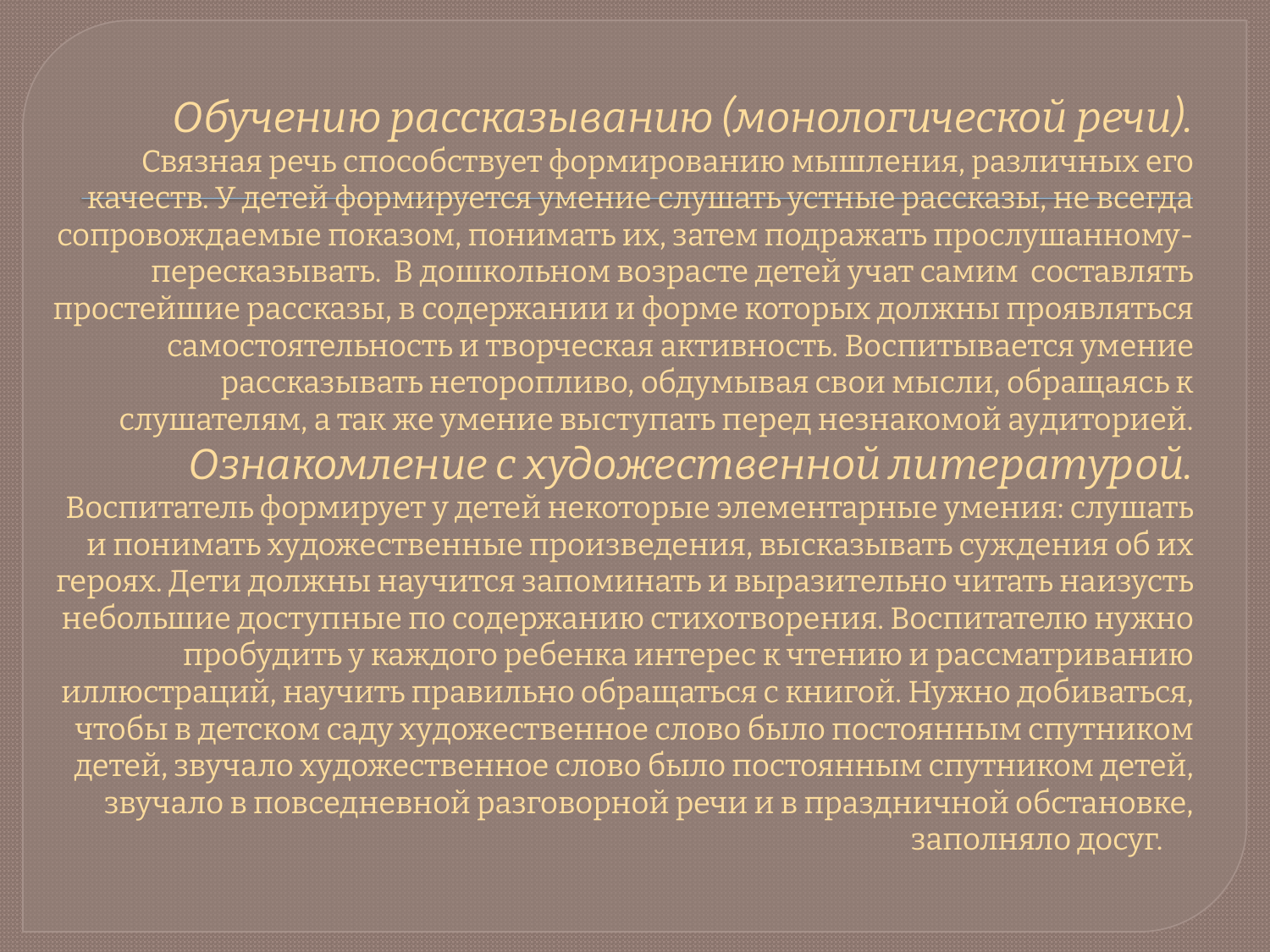

# Обучению рассказыванию (монологической речи). Связная речь способствует формированию мышления, различных его качеств. У детей формируется умение слушать устные рассказы, не всегда сопровождаемые показом, понимать их, затем подражать прослушанному- пересказывать.  В дошкольном возрасте детей учат самим  составлять простейшие рассказы, в содержании и форме которых должны проявляться самостоятельность и творческая активность. Воспитывается умение рассказывать неторопливо, обдумывая свои мысли, обращаясь к слушателям, а так же умение выступать перед незнакомой аудиторией. Ознакомление с художественной литературой. Воспитатель формирует у детей некоторые элементарные умения: слушать и понимать художественные произведения, высказывать суждения об их героях. Дети должны научится запоминать и выразительно читать наизусть небольшие доступные по содержанию стихотворения. Воспитателю нужно пробудить у каждого ребенка интерес к чтению и рассматриванию иллюстраций, научить правильно обращаться с книгой. Нужно добиваться, чтобы в детском саду художественное слово было постоянным спутником детей, звучало художественное слово было постоянным спутником детей, звучало в повседневной разговорной речи и в праздничной обстановке, заполняло досуг.